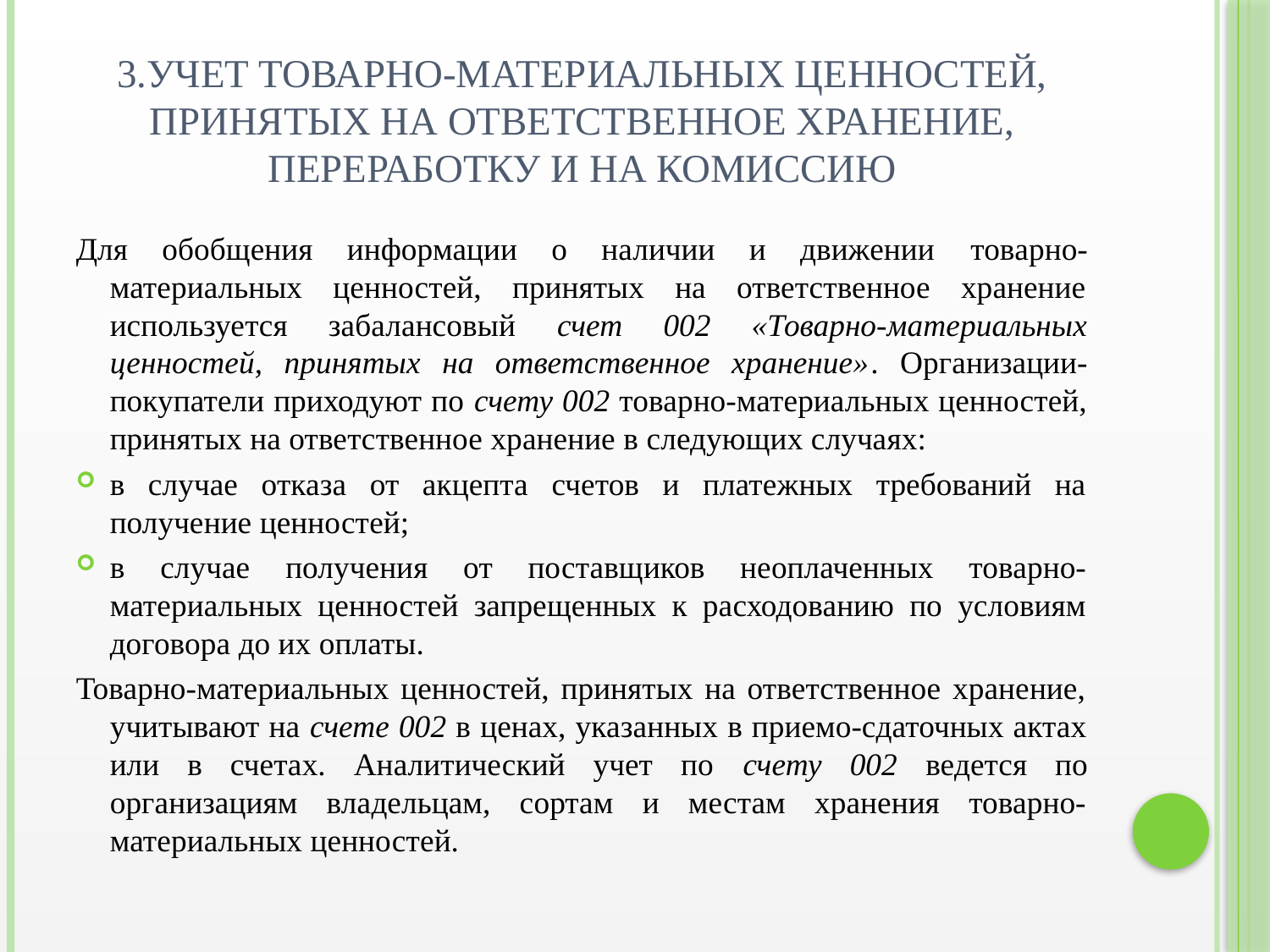

# 3.Учет товарно-материальных ценностей, принятых на ответственное хранение, переработку и на комиссию
Для обобщения информации о наличии и движении товарно-материальных ценностей, принятых на ответственное хранение используется забалансовый счет 002 «Товарно-материальных ценностей, принятых на ответственное хранение». Организации-покупатели приходуют по счету 002 товарно-материальных ценностей, принятых на ответственное хранение в следующих случаях:
в случае отказа от акцепта счетов и платежных требований на получение ценностей;
в случае получения от поставщиков неоплаченных товарно-материальных ценностей запрещенных к расходованию по условиям договора до их оплаты.
Товарно-материальных ценностей, принятых на ответственное хранение, учитывают на счете 002 в ценах, указанных в приемо-сдаточных актах или в счетах. Аналитический учет по счету 002 ведется по организациям владельцам, сортам и местам хранения товарно-материальных ценностей.